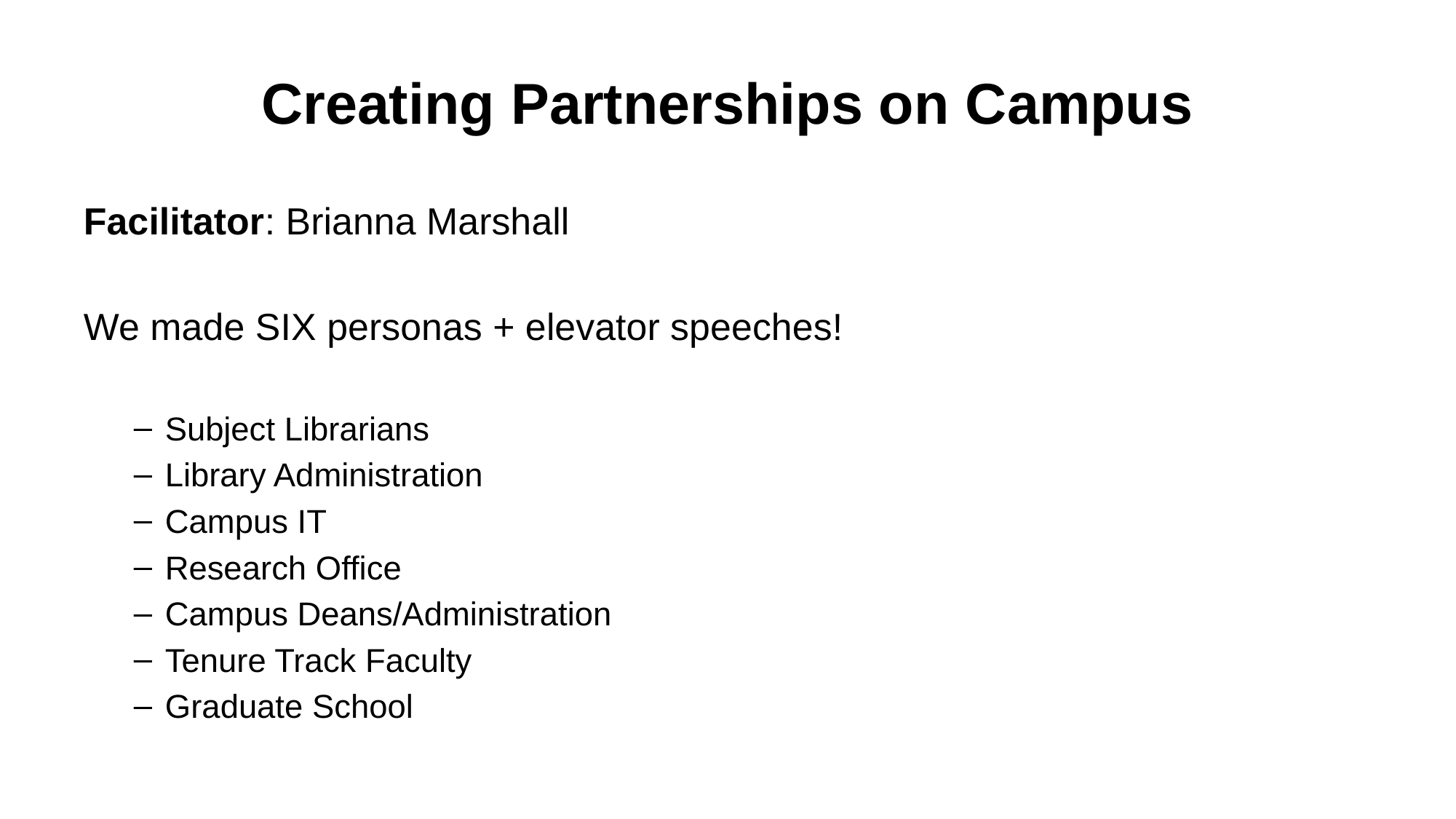

# Creating Partnerships on Campus
Facilitator: Brianna Marshall

We made SIX personas + elevator speeches!

Subject Librarians
Library Administration
Campus IT
Research Office
Campus Deans/Administration
Tenure Track Faculty
Graduate School